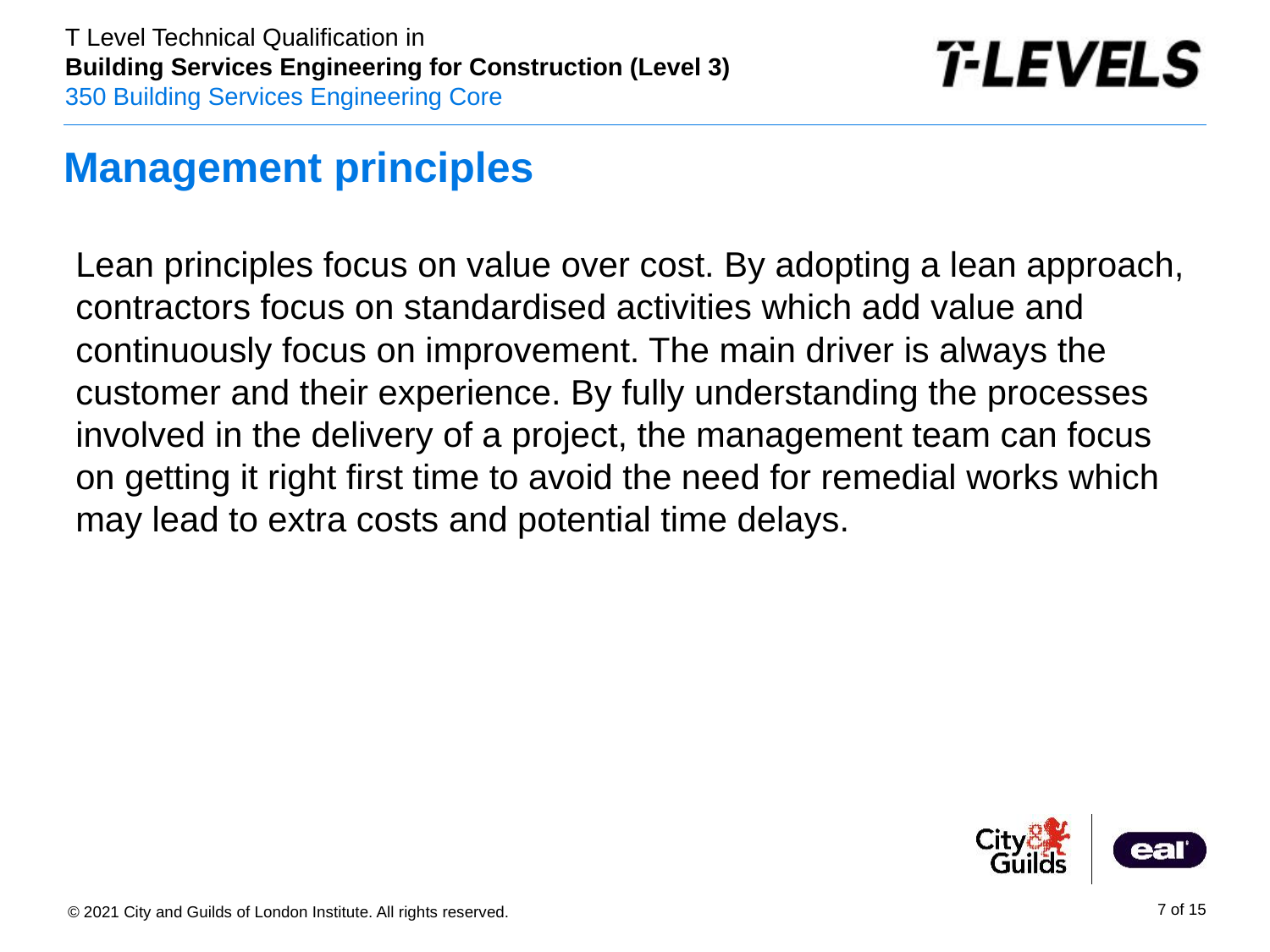

# Management principles
Lean principles focus on value over cost. By adopting a lean approach, contractors focus on standardised activities which add value and continuously focus on improvement. The main driver is always the customer and their experience. By fully understanding the processes involved in the delivery of a project, the management team can focus on getting it right first time to avoid the need for remedial works which may lead to extra costs and potential time delays.